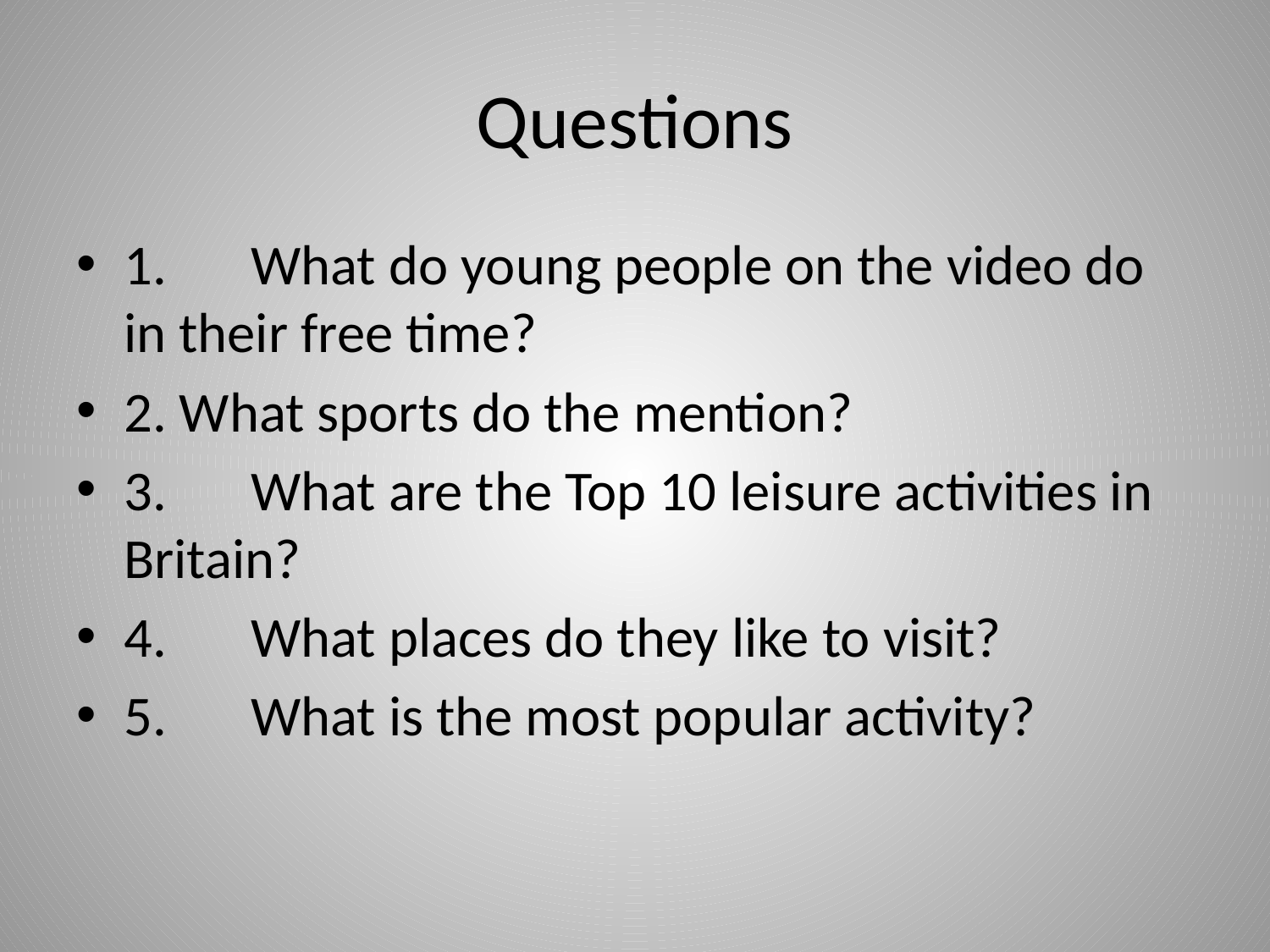

# Questions
1. 	What do young people on the video do in their free time?
2. What sports do the mention?
3.	What are the Top 10 leisure activities in Britain?
4.	What places do they like to visit?
5.	What is the most popular activity?